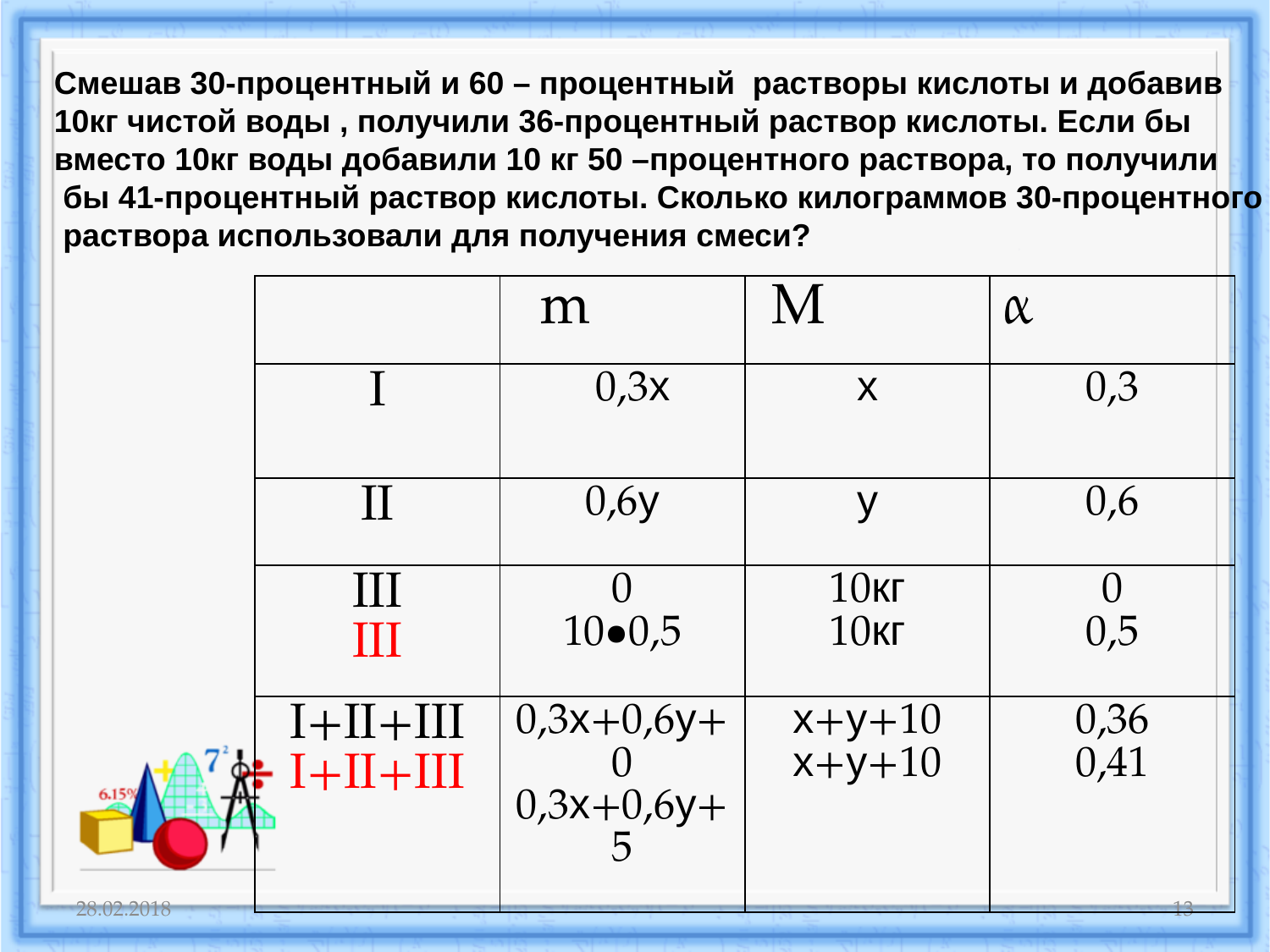

Смешав 30-процентный и 60 – процентный  растворы кислоты и добавив
10кг чистой воды , получили 36-процентный раствор кислоты. Если бы
вместо 10кг воды добавили 10 кг 50 –процентного раствора, то получили
 бы 41-процентный раствор кислоты. Сколько килограммов 30-процентного
 раствора использовали для получения смеси?
|  | m | M | α |
| --- | --- | --- | --- |
| I | 0,3х | х | 0,3 |
| II | 0,6у | у | 0,6 |
| III III | 0 10∙0,5 | 10кг 10кг | 0 0,5 |
| I+II+III I+II+III | 0,3х+0,6у+0 0,3х+0,6у+5 | х+у+10 х+у+10 | 0,36 0,41 |
28.02.2018
13